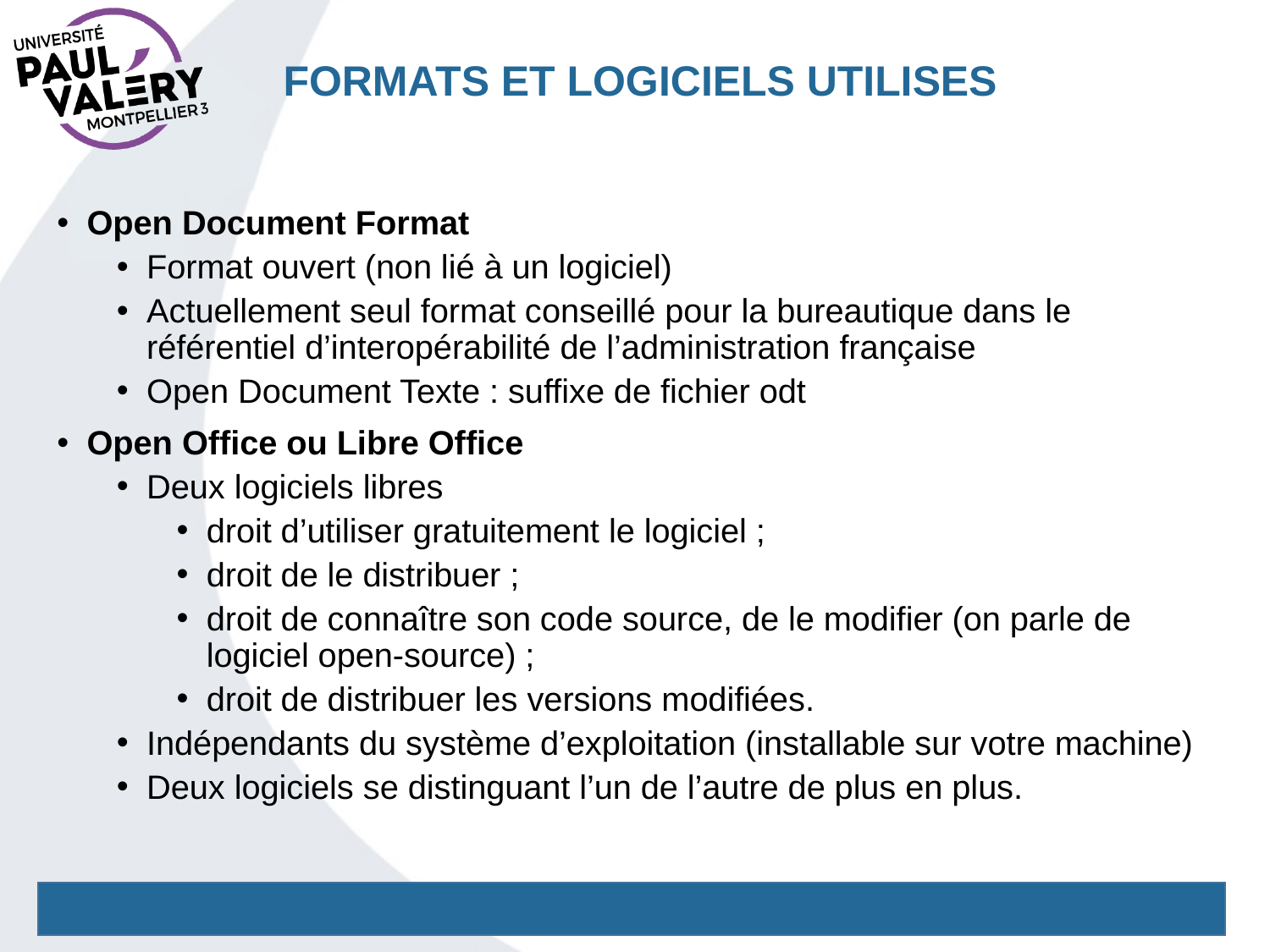

# Formats et Logiciels UTILISES
Open Document Format
Format ouvert (non lié à un logiciel)
Actuellement seul format conseillé pour la bureautique dans le référentiel d’interopérabilité de l’administration française
Open Document Texte : suffixe de fichier odt
Open Office ou Libre Office
Deux logiciels libres
droit d’utiliser gratuitement le logiciel ;
droit de le distribuer ;
droit de connaître son code source, de le modifier (on parle de logiciel open-source) ;
droit de distribuer les versions modifiées.
Indépendants du système d’exploitation (installable sur votre machine)
Deux logiciels se distinguant l’un de l’autre de plus en plus.